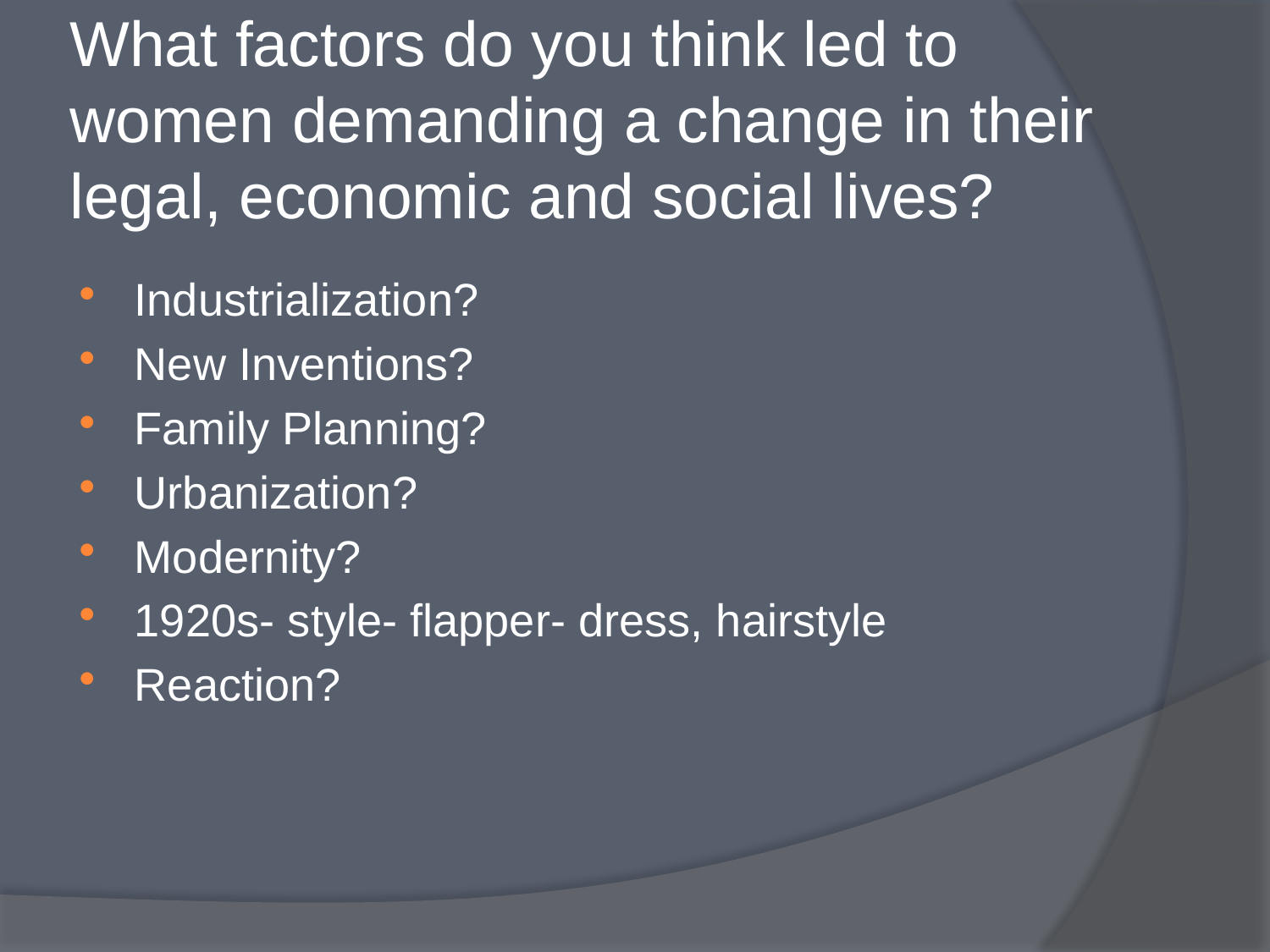

# What factors do you think led to women demanding a change in their legal, economic and social lives?
Industrialization?
New Inventions?
Family Planning?
Urbanization?
Modernity?
1920s- style- flapper- dress, hairstyle
Reaction?